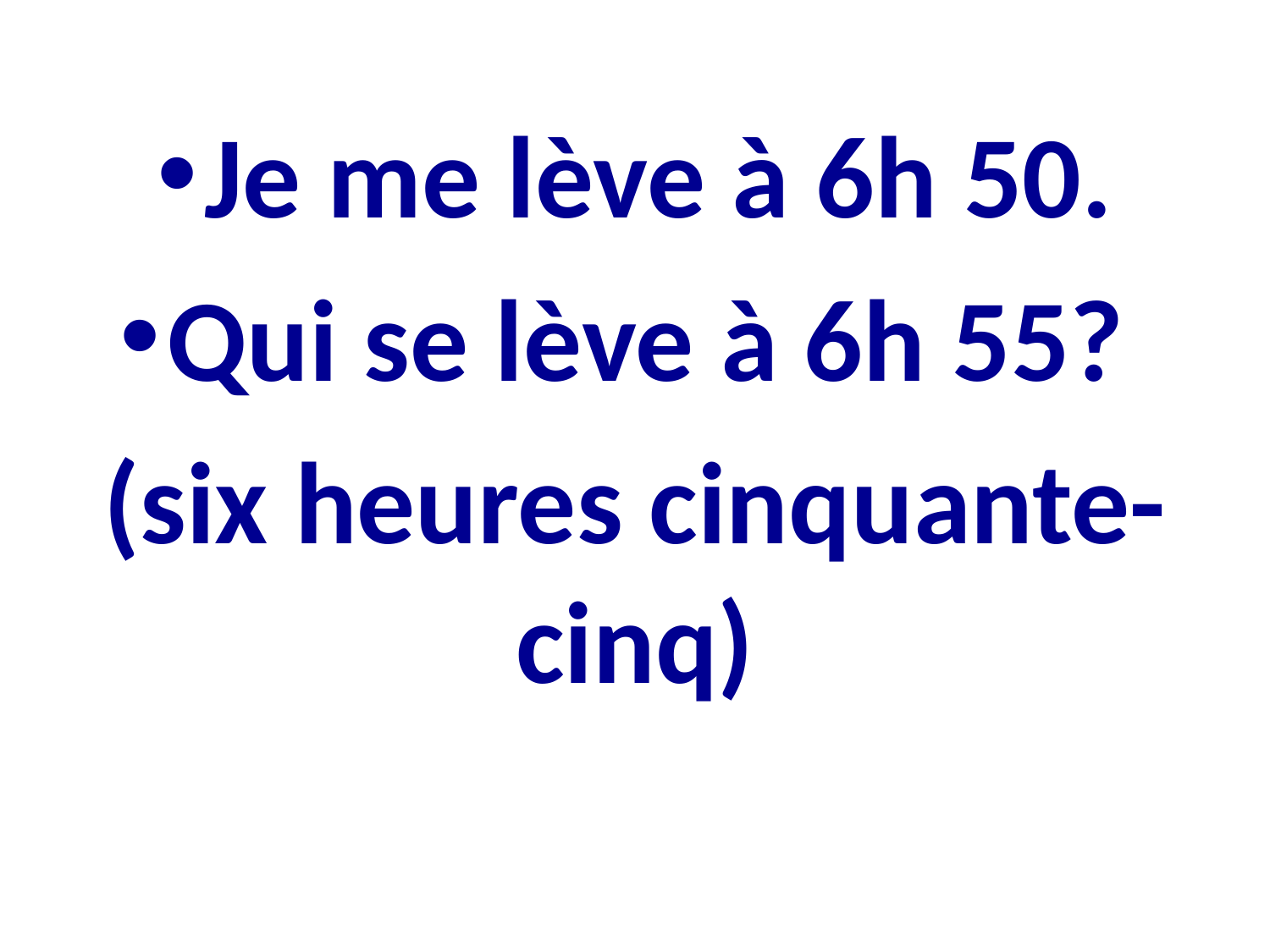

Je me lève à 6h 50.
Qui se lève à 6h 55?
(six heures cinquante-cinq)